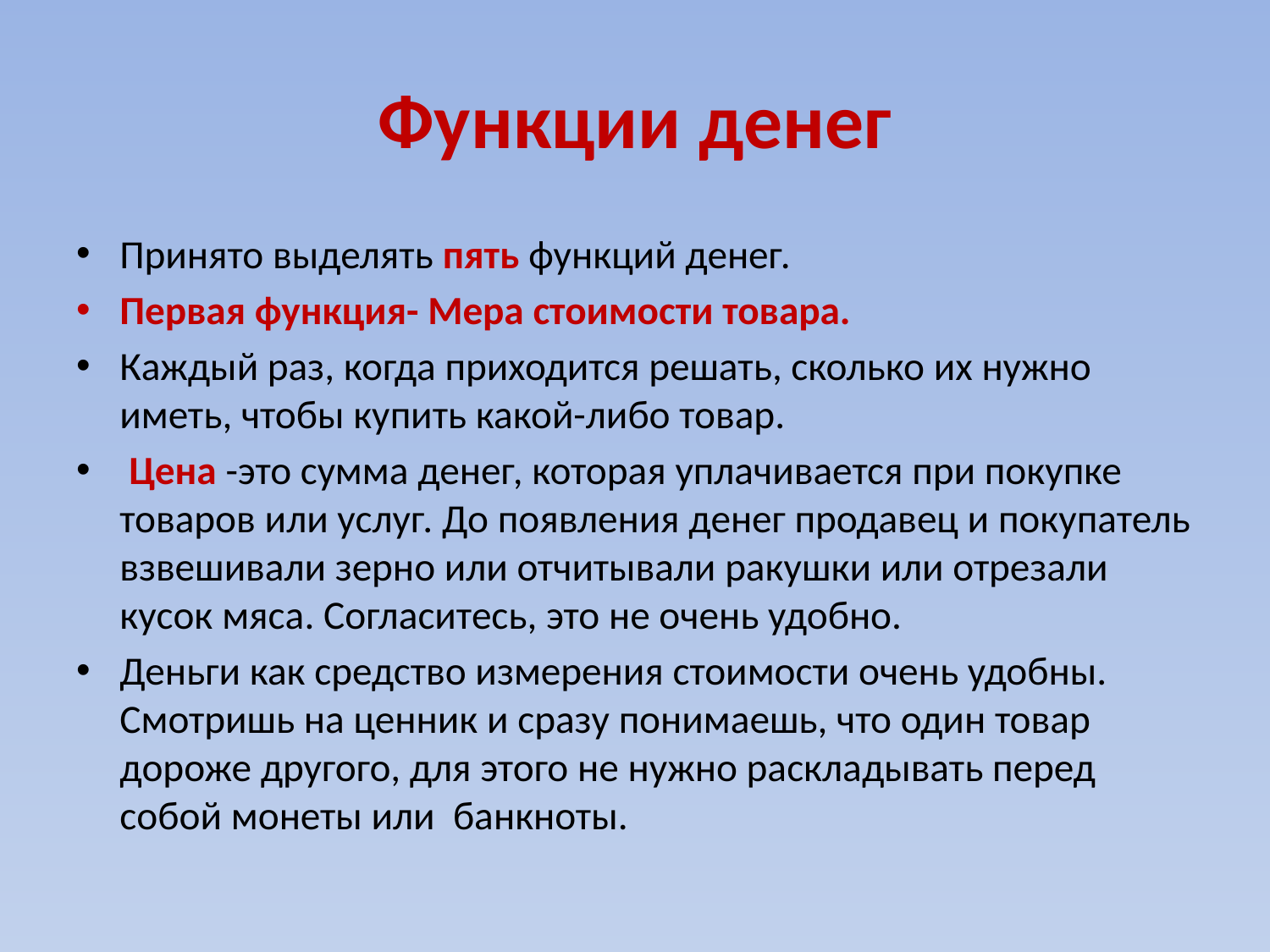

# Функции денег
Принято выделять пять функций денег.
Первая функция- Мера стоимости товара.
Каждый раз, когда приходится решать, сколько их нужно иметь, чтобы купить какой-либо товар.
 Цена -это сумма денег, которая уплачивается при покупке товаров или услуг. До появления денег продавец и покупатель взвешивали зерно или отчитывали ракушки или отрезали кусок мяса. Согласитесь, это не очень удобно.
Деньги как средство измерения стоимости очень удобны. Смотришь на ценник и сразу понимаешь, что один товар дороже другого, для этого не нужно раскладывать перед собой монеты или  банкноты.